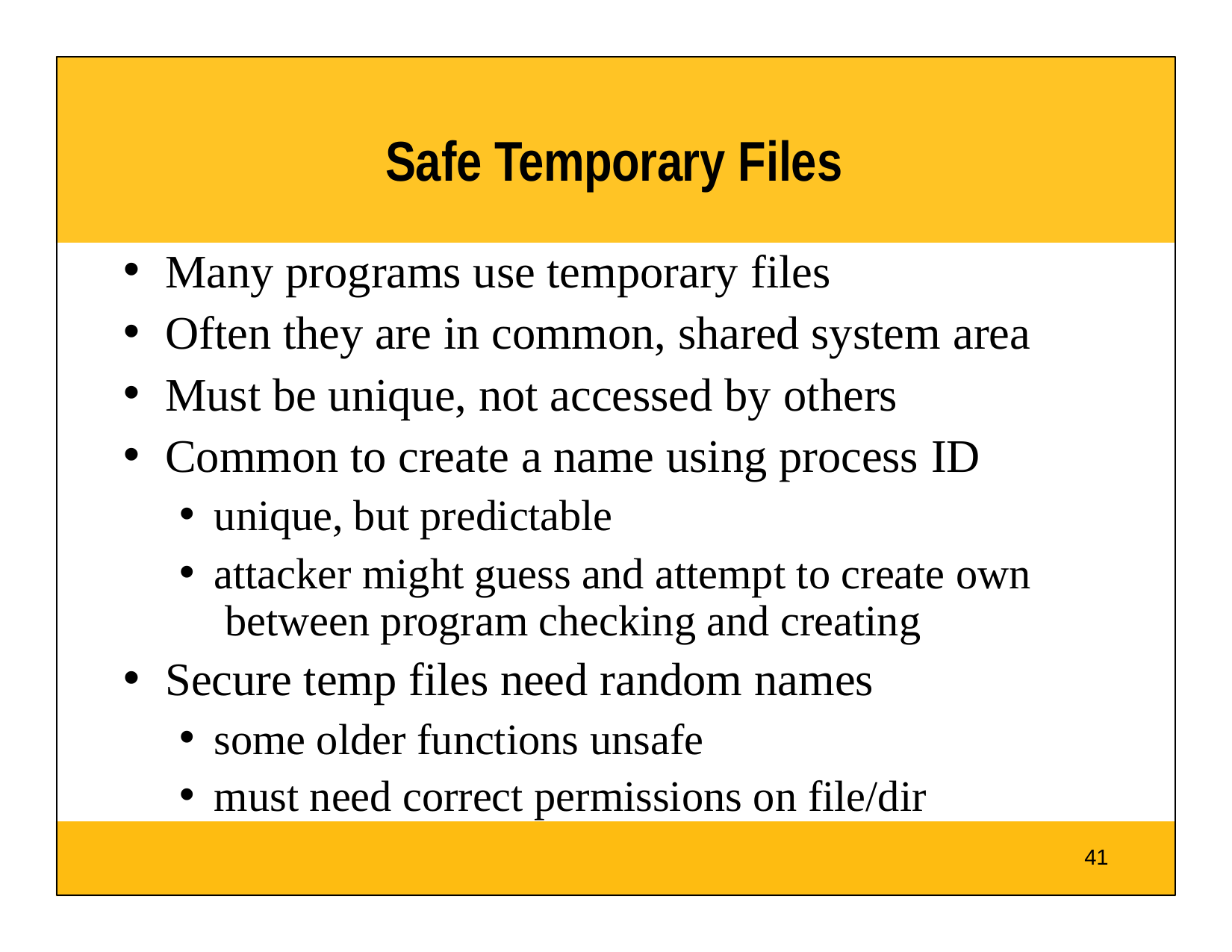

# Safe Temporary Files
Many programs use temporary files
Often they are in common, shared system area
Must be unique, not accessed by others
Common to create a name using process ID
unique, but predictable
attacker might guess and attempt to create own  between program checking and creating
Secure temp files need random names
some older functions unsafe
must need correct permissions on file/dir
41